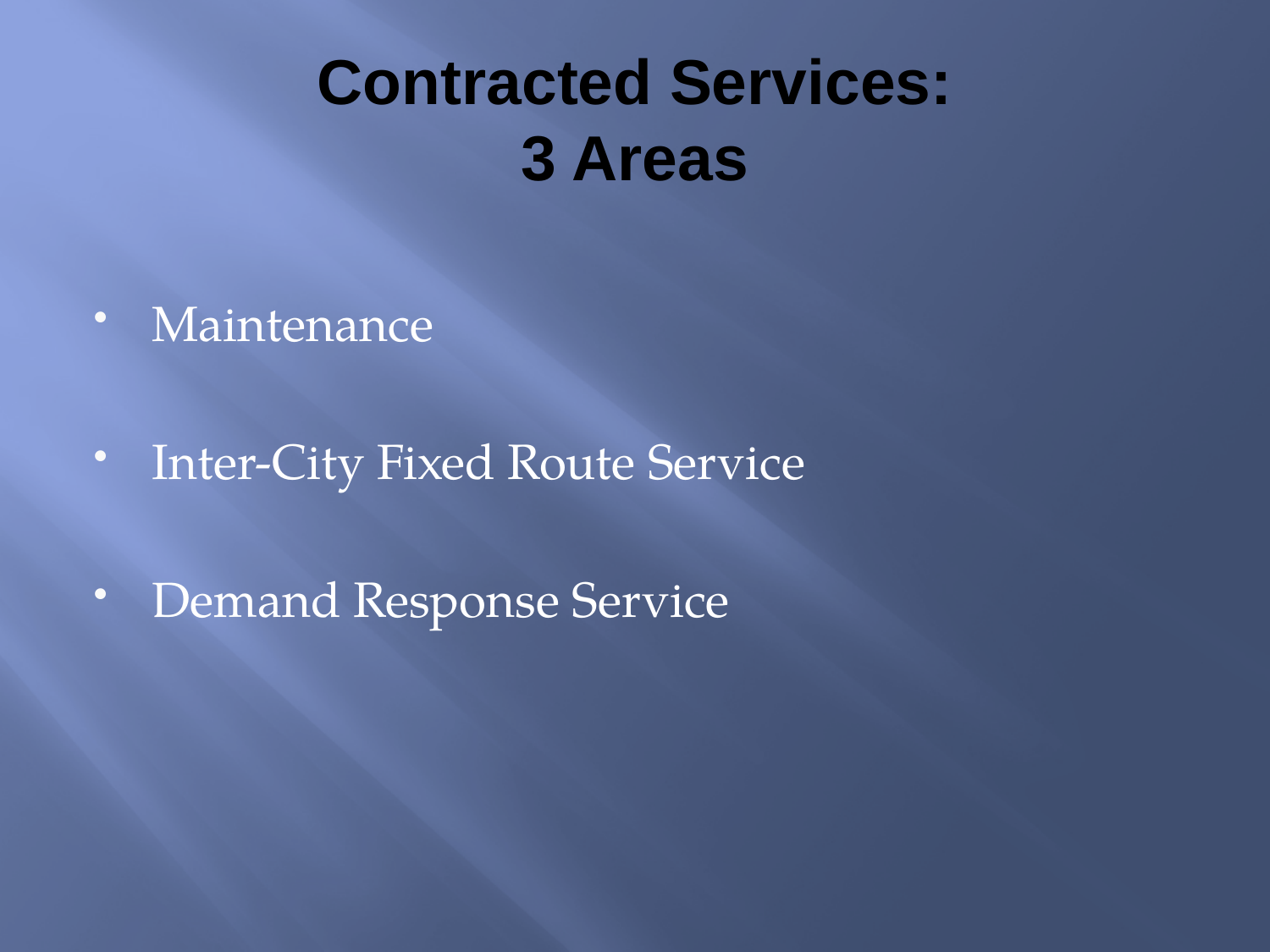

# Contracted Services: 3 Areas
Maintenance

Inter-City Fixed Route Service

Demand Response Service